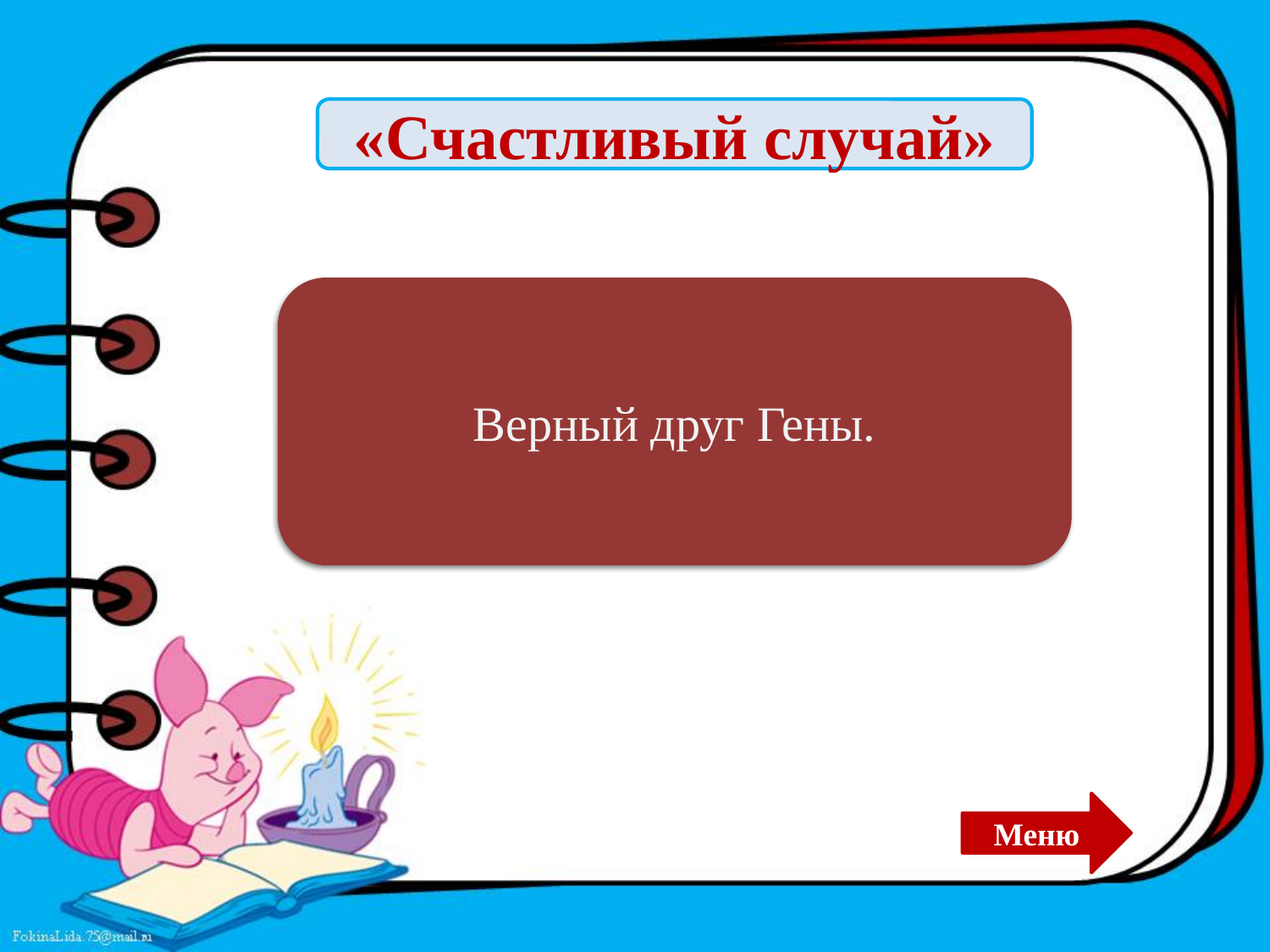

«Счастливый случай»
Чебурашка
Верный друг Гены.

Меню